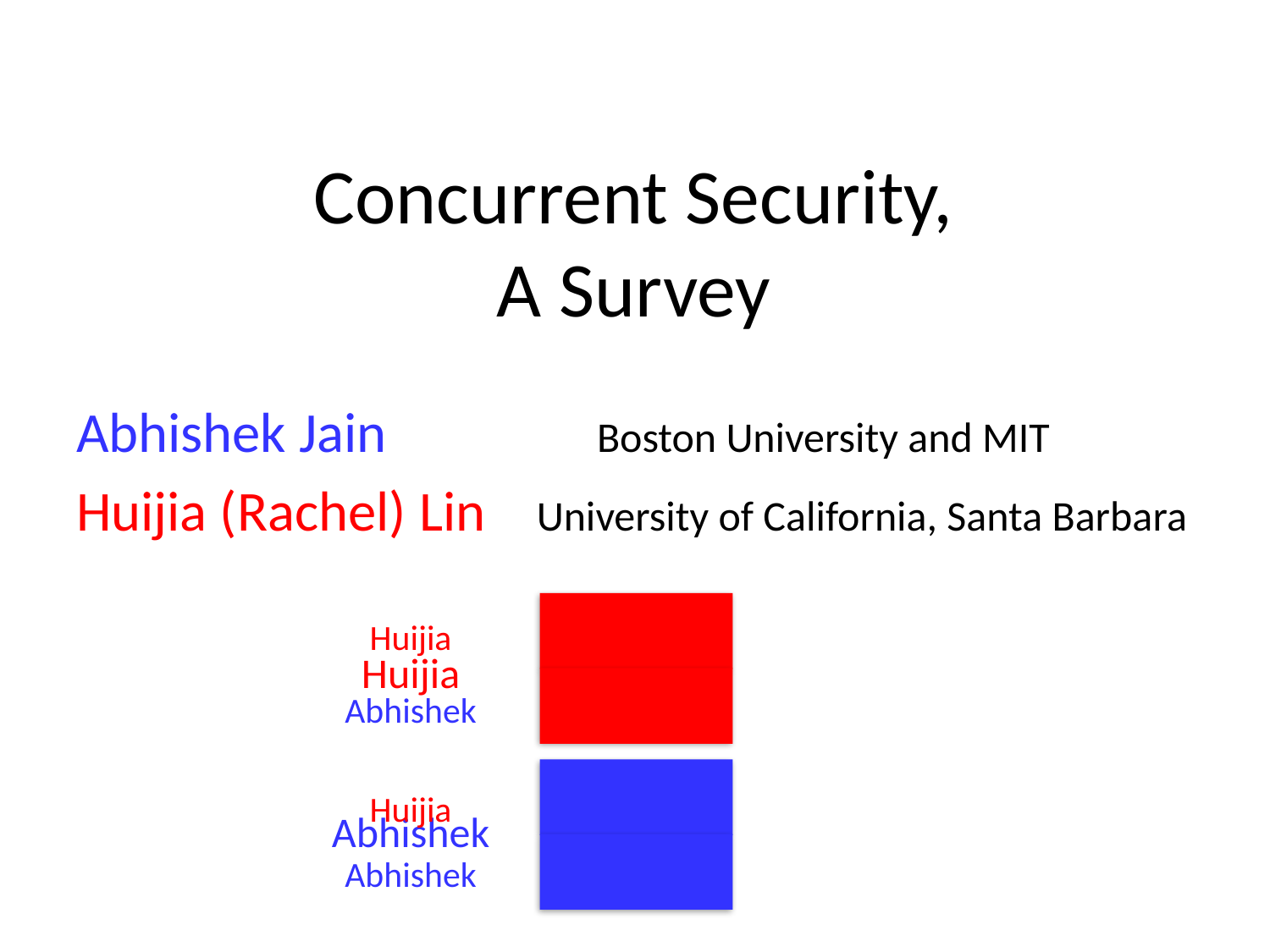

# Concurrent Security, A Survey
Abhishek Jain	           Boston University and MIT
Huijia (Rachel) Lin    University of California, Santa Barbara

Huijia
Huijia

Abhishek

Huijia
Abhishek

Abhishek